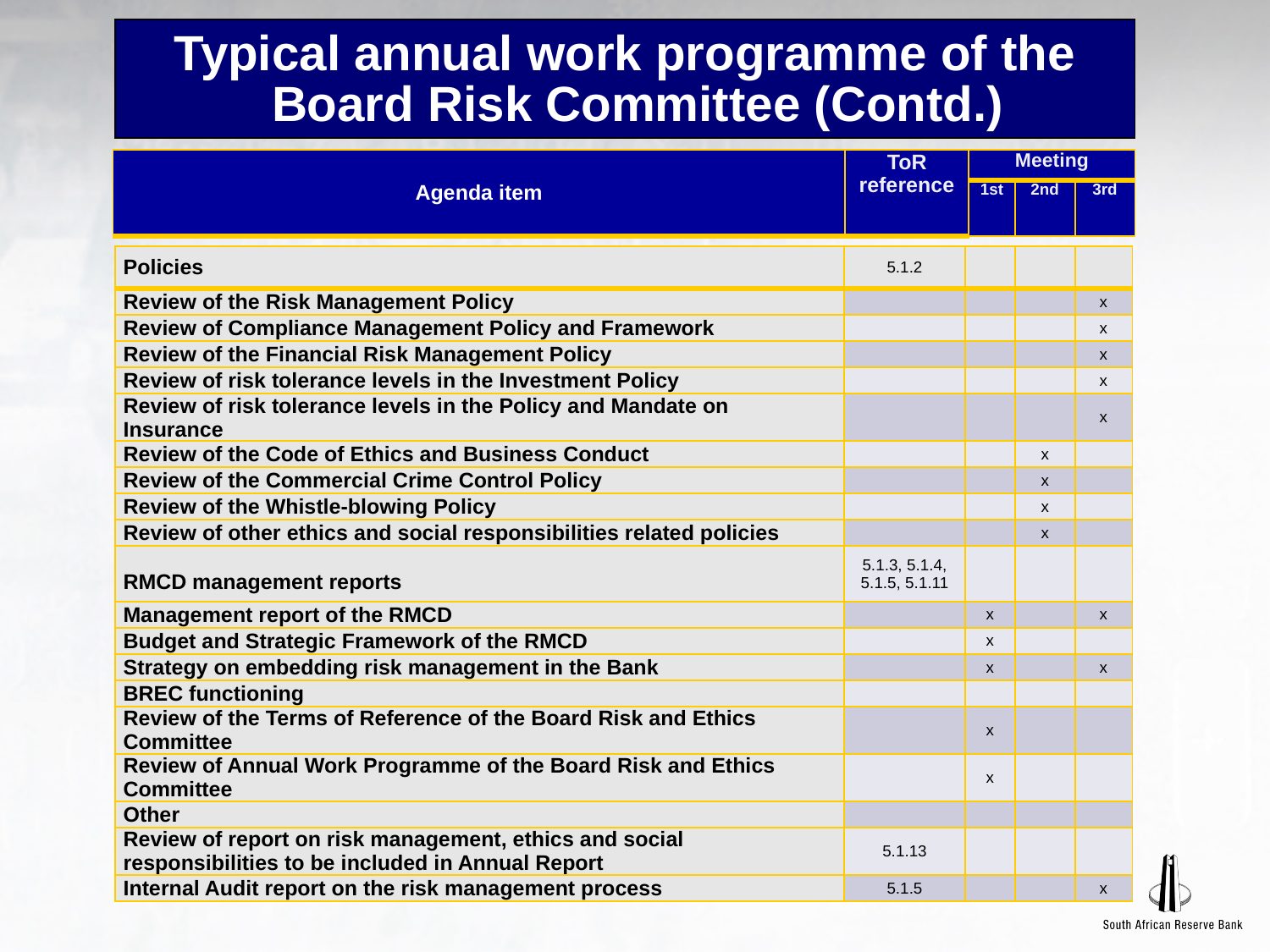

# Typical annual work programme of the Board Risk Committee (Contd.)
| Agenda item | ToR reference | Meeting |  |  |
| --- | --- | --- | --- | --- |
|  |  | 1st | 2nd | 3rd |
| Policies | 5.1.2 |  |  |  |
| --- | --- | --- | --- | --- |
| Review of the Risk Management Policy |  |  |  | x |
| Review of Compliance Management Policy and Framework |  |  |  | x |
| Review of the Financial Risk Management Policy |  |  |  | x |
| Review of risk tolerance levels in the Investment Policy |  |  |  | x |
| Review of risk tolerance levels in the Policy and Mandate on Insurance |  |  |  | x |
| Review of the Code of Ethics and Business Conduct |  |  | x |  |
| Review of the Commercial Crime Control Policy |  |  | x |  |
| Review of the Whistle-blowing Policy |  |  | x |  |
| Review of other ethics and social responsibilities related policies |  |  | x |  |
| RMCD management reports | 5.1.3, 5.1.4, 5.1.5, 5.1.11 |  |  |  |
| Management report of the RMCD |  | x |  | x |
| Budget and Strategic Framework of the RMCD |  | x |  |  |
| Strategy on embedding risk management in the Bank |  | x |  | x |
| BREC functioning |  |  |  |  |
| Review of the Terms of Reference of the Board Risk and Ethics Committee |  | x |  |  |
| Review of Annual Work Programme of the Board Risk and Ethics Committee |  | x |  |  |
| Other |  |  |  |  |
| Review of report on risk management, ethics and social responsibilities to be included in Annual Report | 5.1.13 |  |  |  |
| Internal Audit report on the risk management process | 5.1.5 |  |  | x |